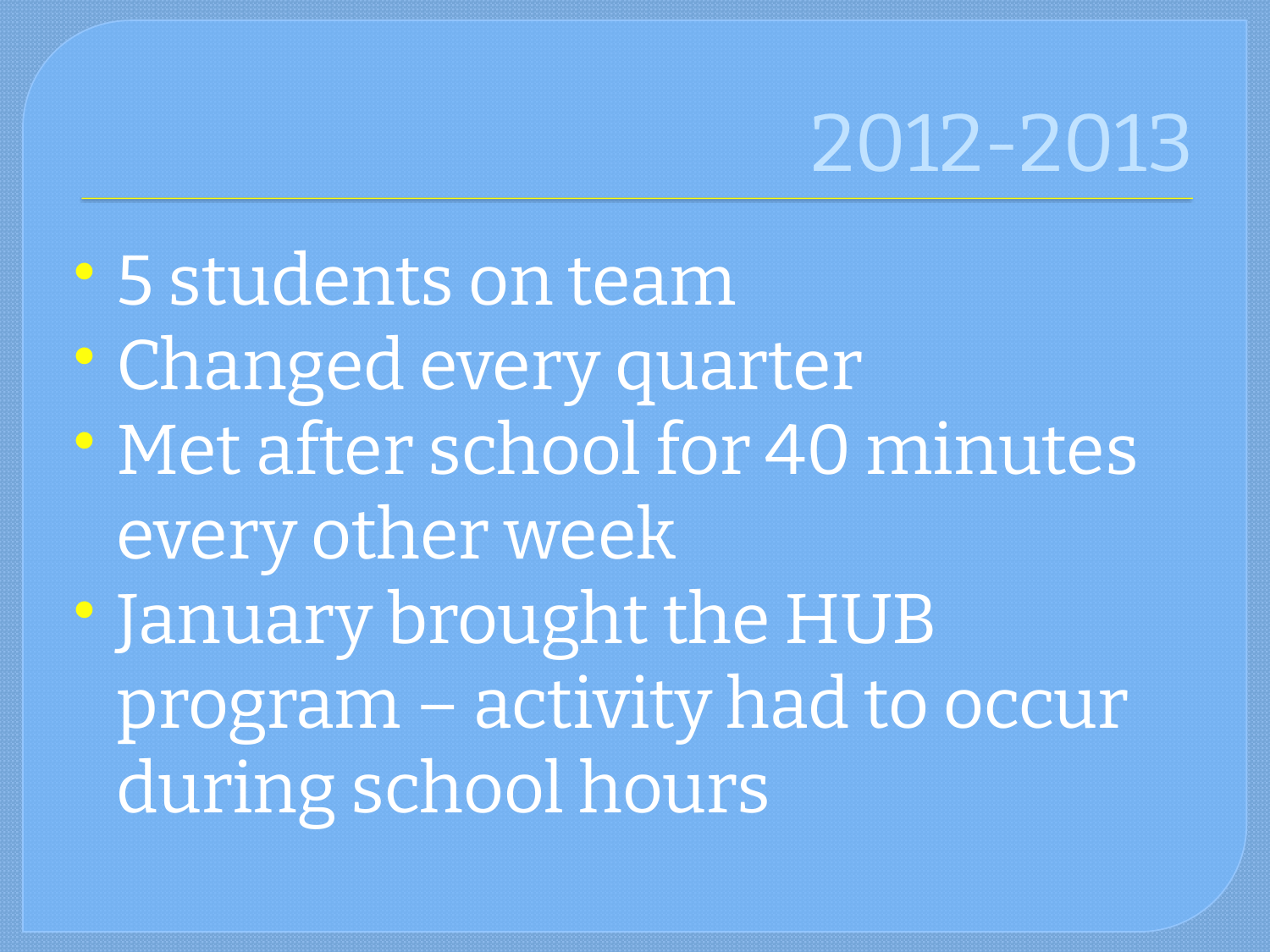

# 2012-2013
5 students on team
Changed every quarter
Met after school for 40 minutes every other week
January brought the HUB program – activity had to occur during school hours